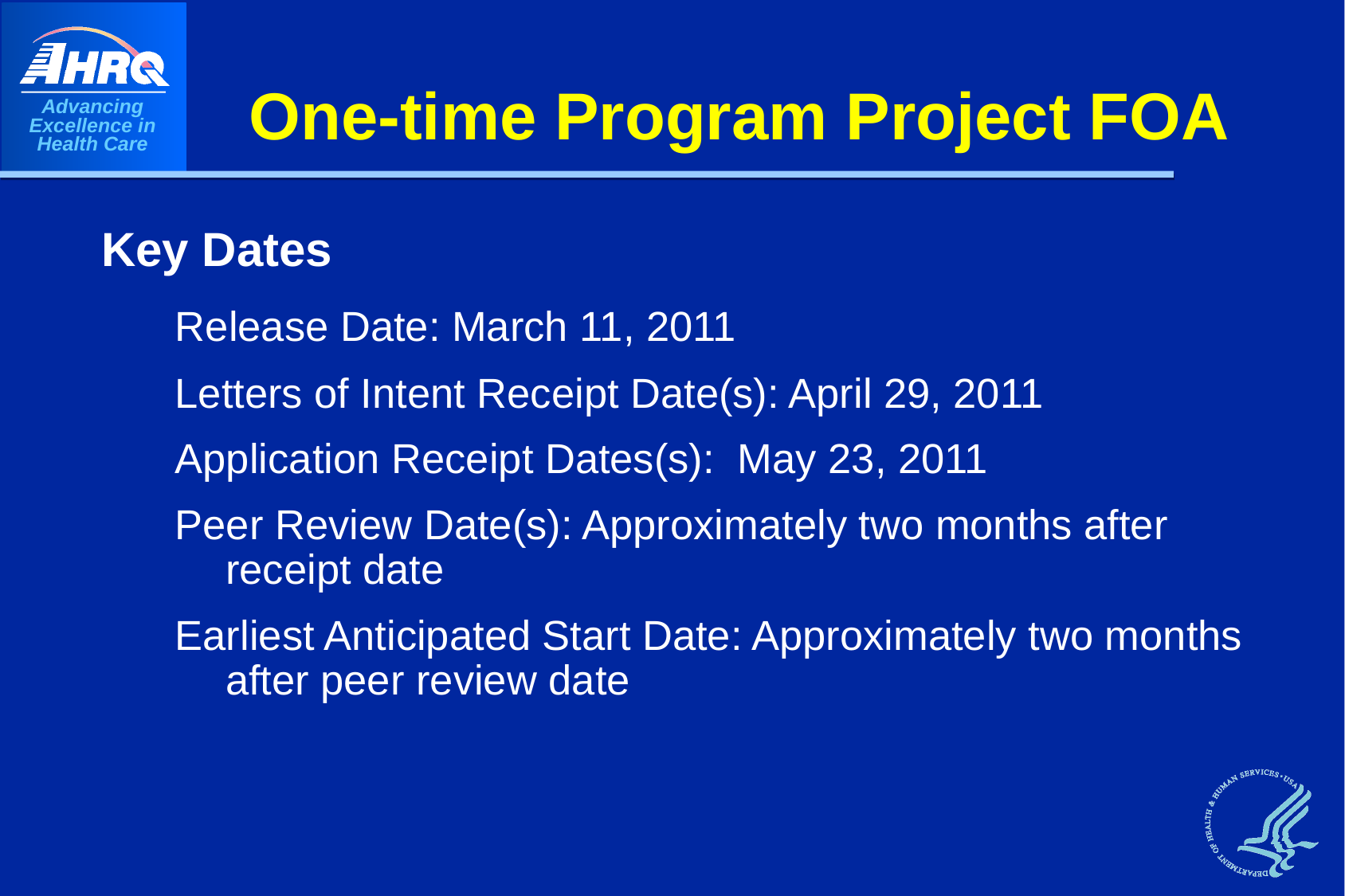

# One-time Program Project FOA
Key Dates
Release Date: March 11, 2011
Letters of Intent Receipt Date(s): April 29, 2011
Application Receipt Dates(s):  May 23, 2011
Peer Review Date(s): Approximately two months after receipt date
Earliest Anticipated Start Date: Approximately two months after peer review date